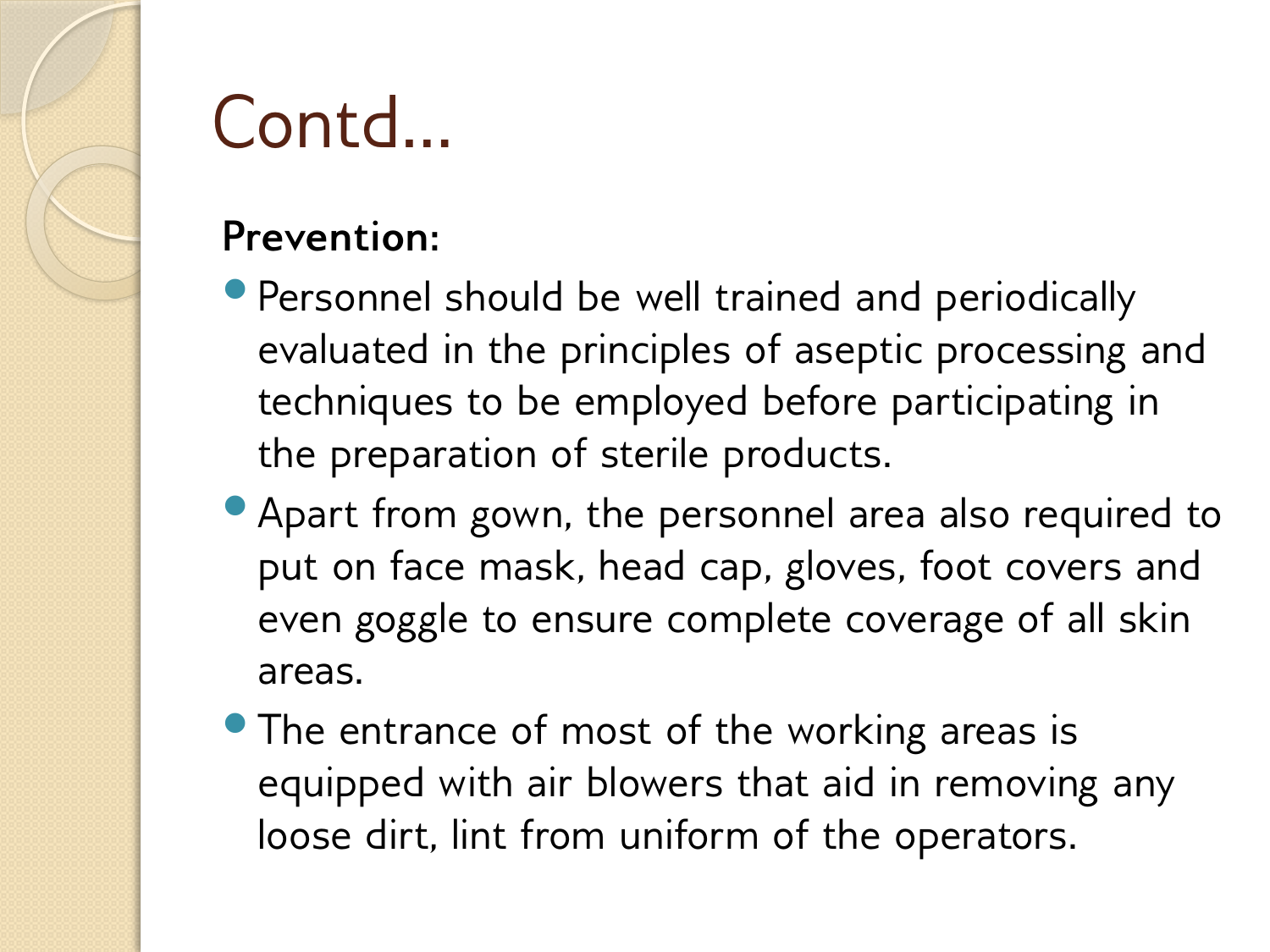

# Contd…
Prevention:
Personnel should be well trained and periodically evaluated in the principles of aseptic processing and techniques to be employed before participating in the preparation of sterile products.
Apart from gown, the personnel area also required to put on face mask, head cap, gloves, foot covers and even goggle to ensure complete coverage of all skin areas.
The entrance of most of the working areas is equipped with air blowers that aid in removing any loose dirt, lint from uniform of the operators.